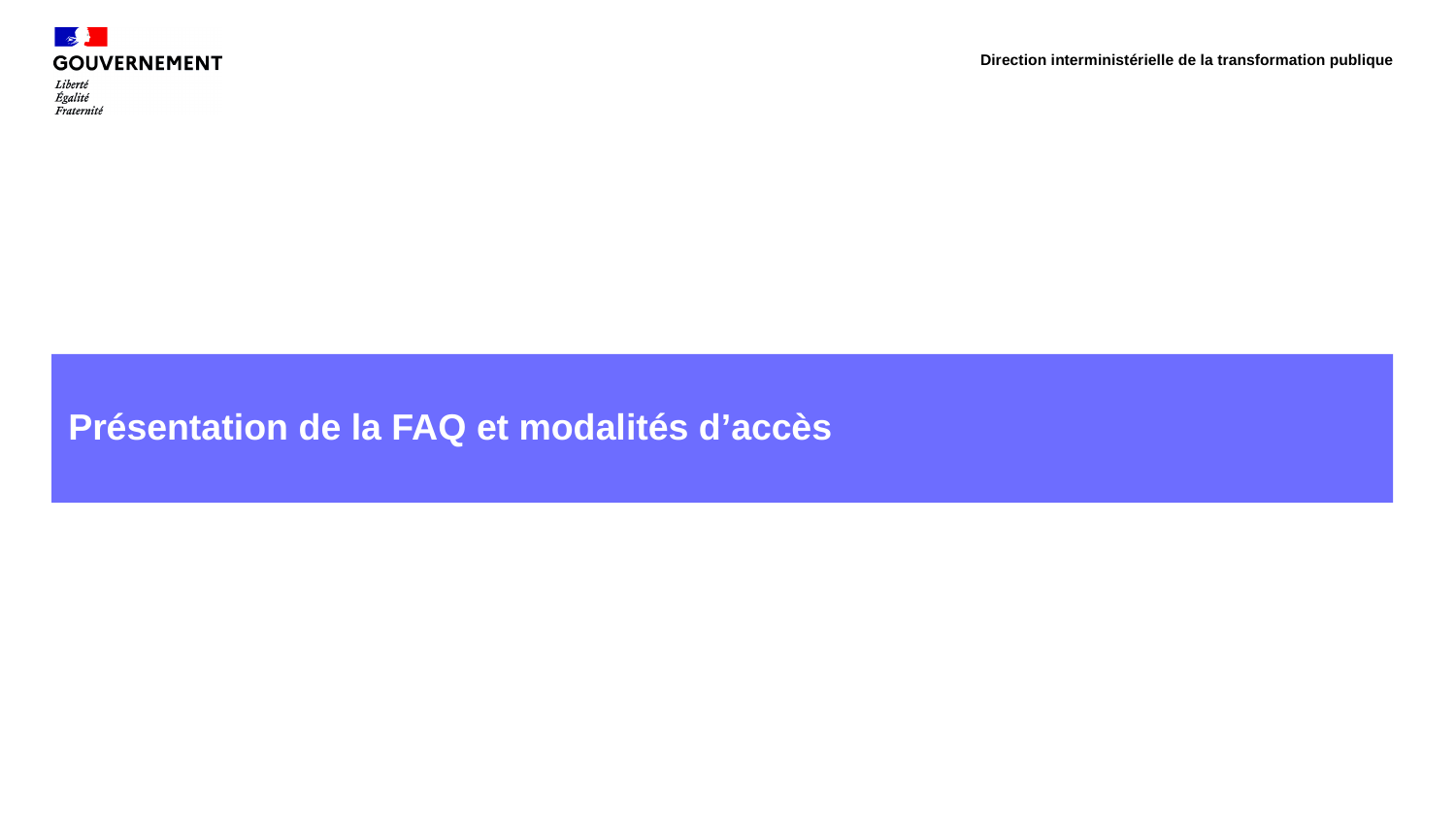

Direction interministérielle de la transformation publique
# Présentation de la FAQ et modalités d’accès